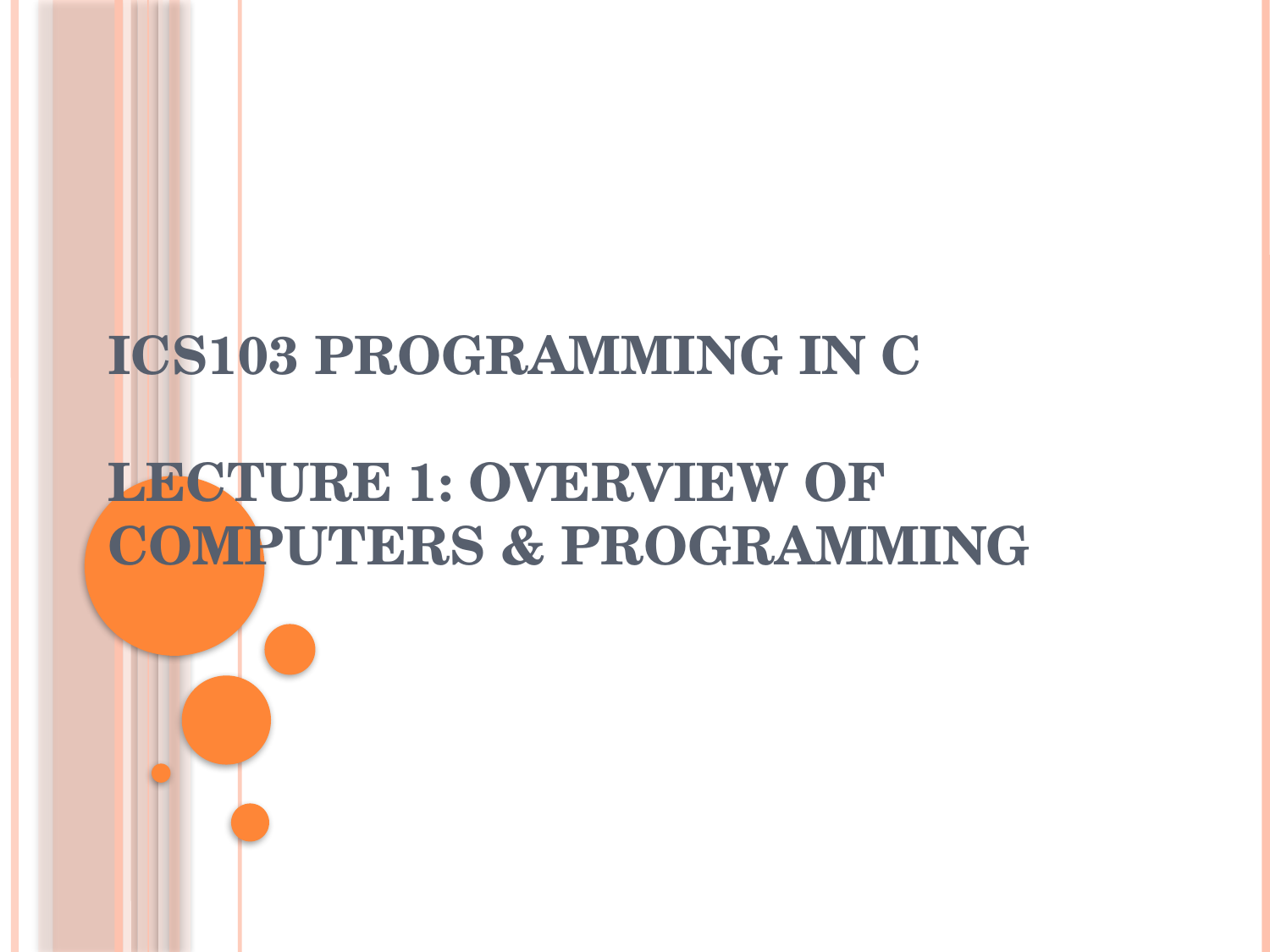

# ICS103 Programming in C Lecture 1: Overview of Computers & Programming